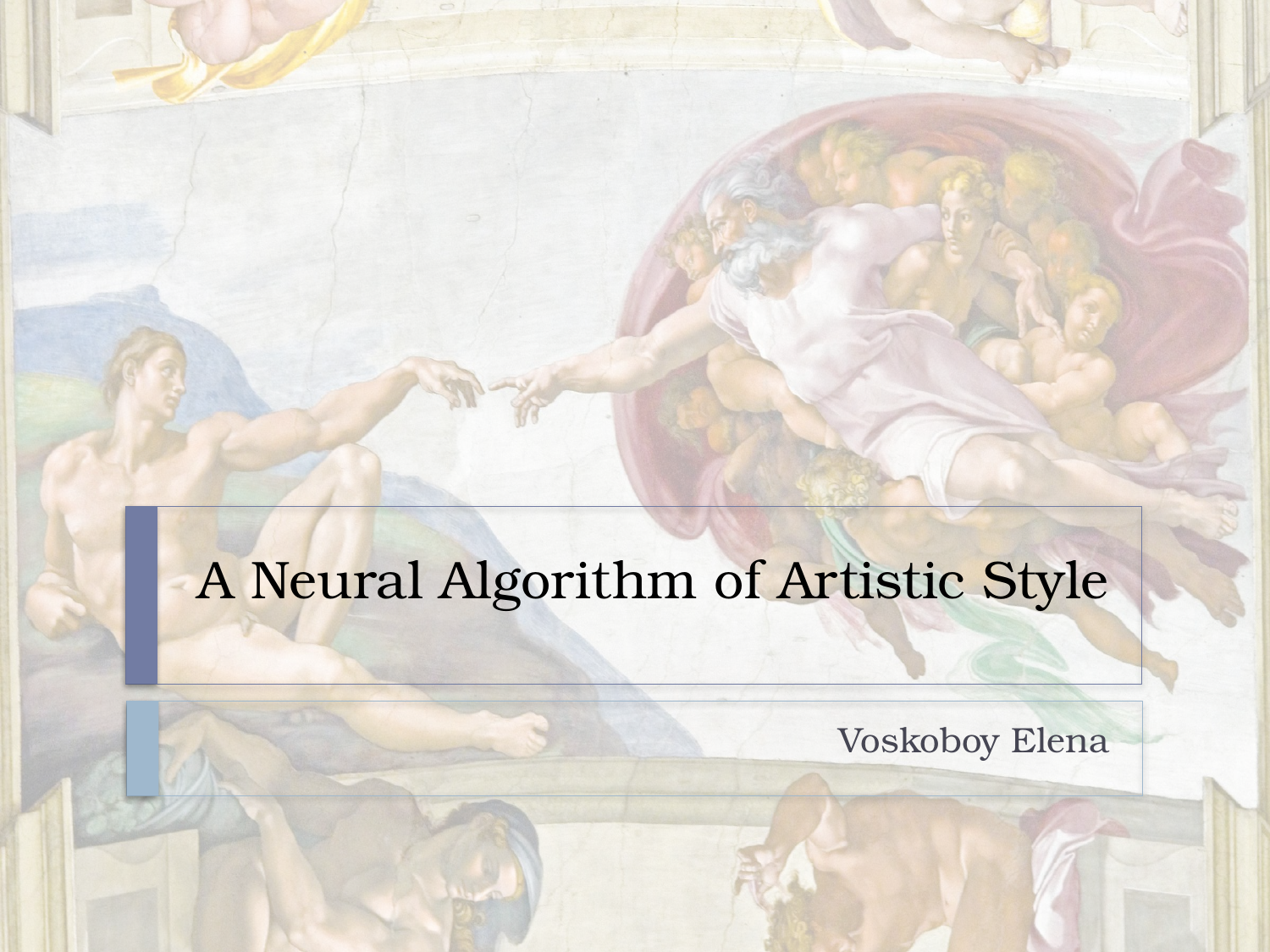

# A Neural Algorithm of Artistic Style
Voskoboy Elena